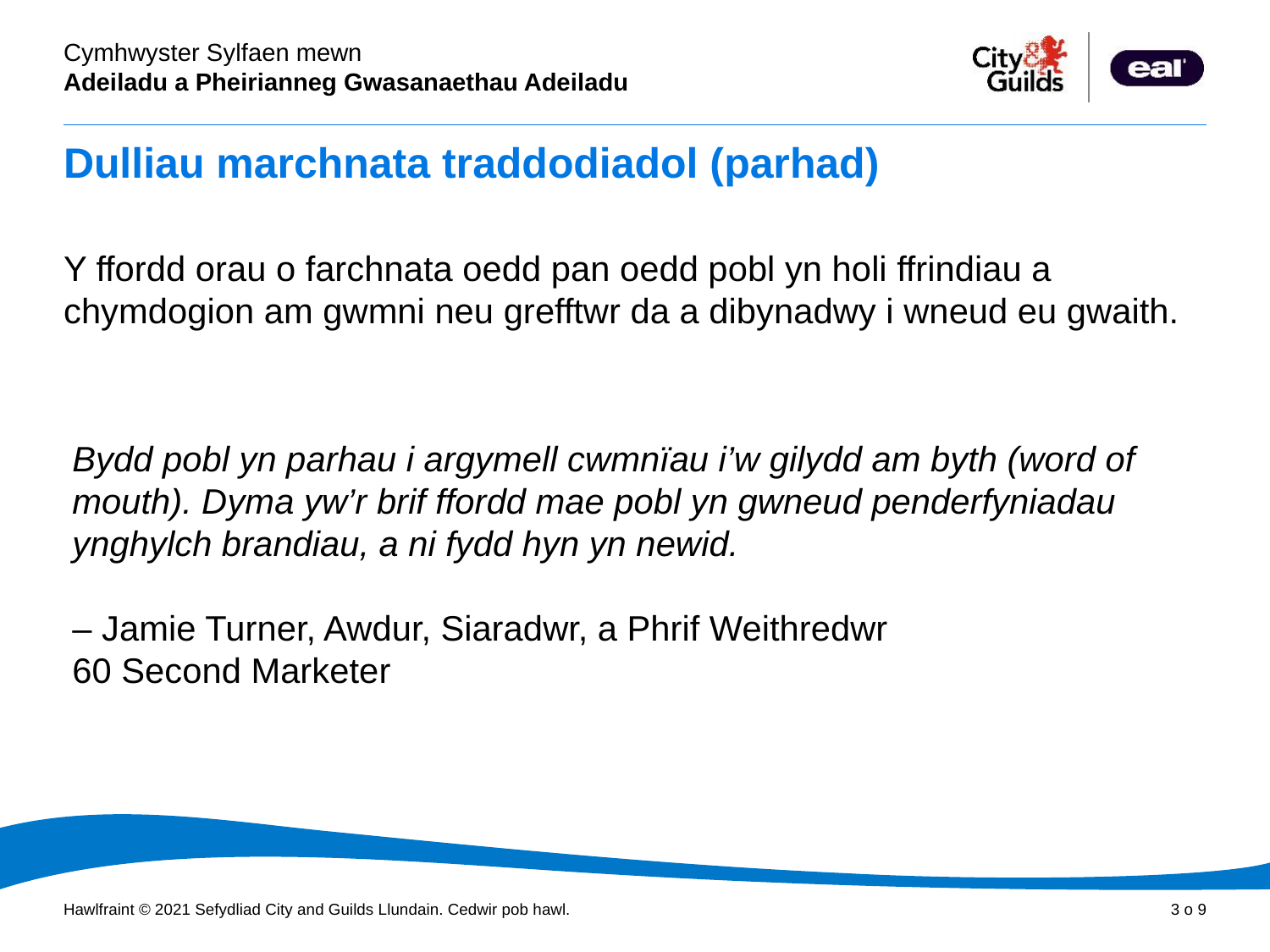

# Dulliau marchnata traddodiadol (parhad)
Y ffordd orau o farchnata oedd pan oedd pobl yn holi ffrindiau a chymdogion am gwmni neu grefftwr da a dibynadwy i wneud eu gwaith.
Bydd pobl yn parhau i argymell cwmnïau i’w gilydd am byth (word of mouth). Dyma yw’r brif ffordd mae pobl yn gwneud penderfyniadau ynghylch brandiau, a ni fydd hyn yn newid.

– Jamie Turner, Awdur, Siaradwr, a Phrif Weithredwr 60 Second Marketer